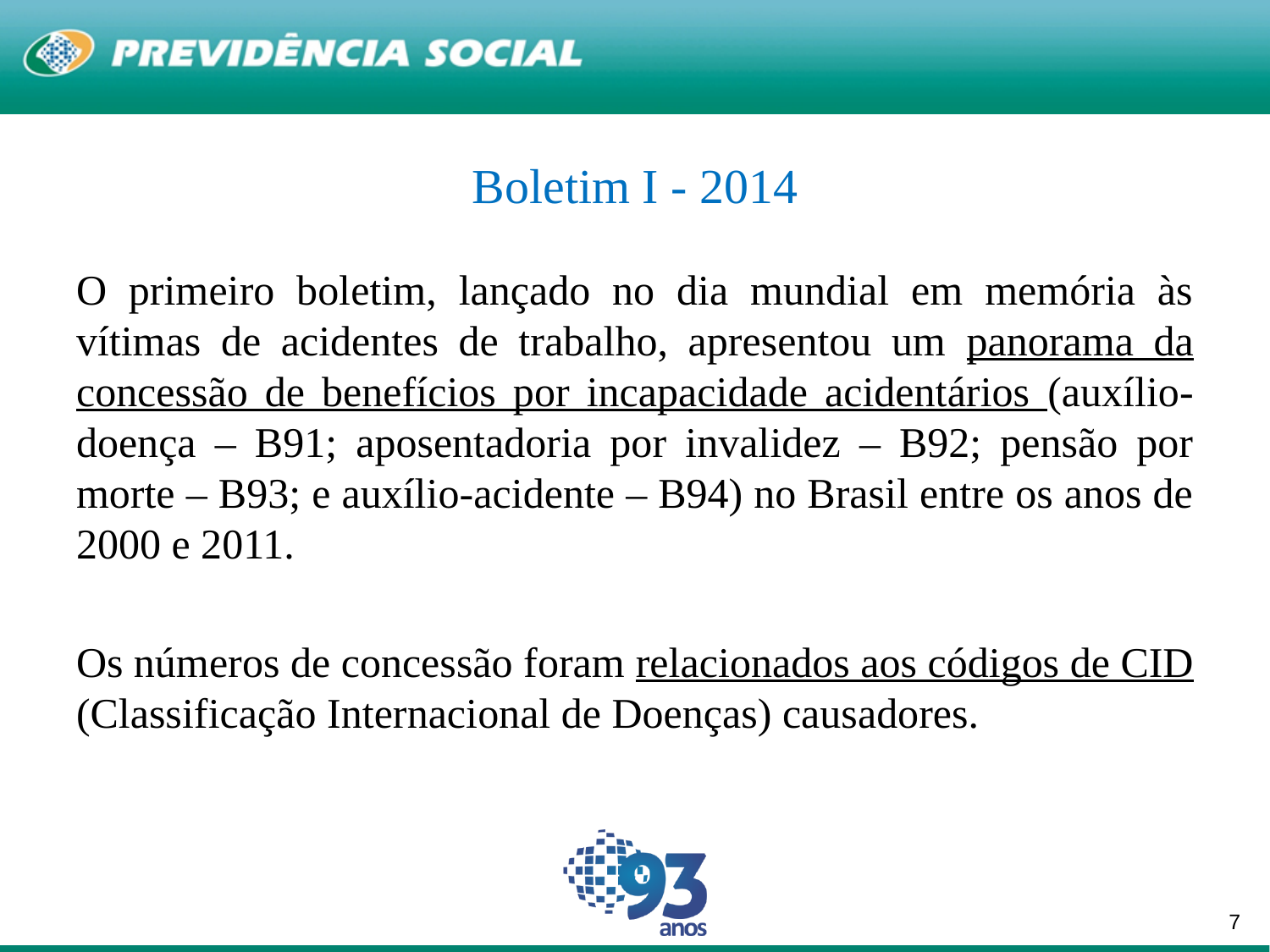

# Boletim I - 2014
O primeiro boletim, lançado no dia mundial em memória às vítimas de acidentes de trabalho, apresentou um panorama da concessão de benefícios por incapacidade acidentários (auxílio-doença – B91; aposentadoria por invalidez – B92; pensão por morte – B93; e auxílio-acidente – B94) no Brasil entre os anos de 2000 e 2011.

Os números de concessão foram relacionados aos códigos de CID (Classificação Internacional de Doenças) causadores.